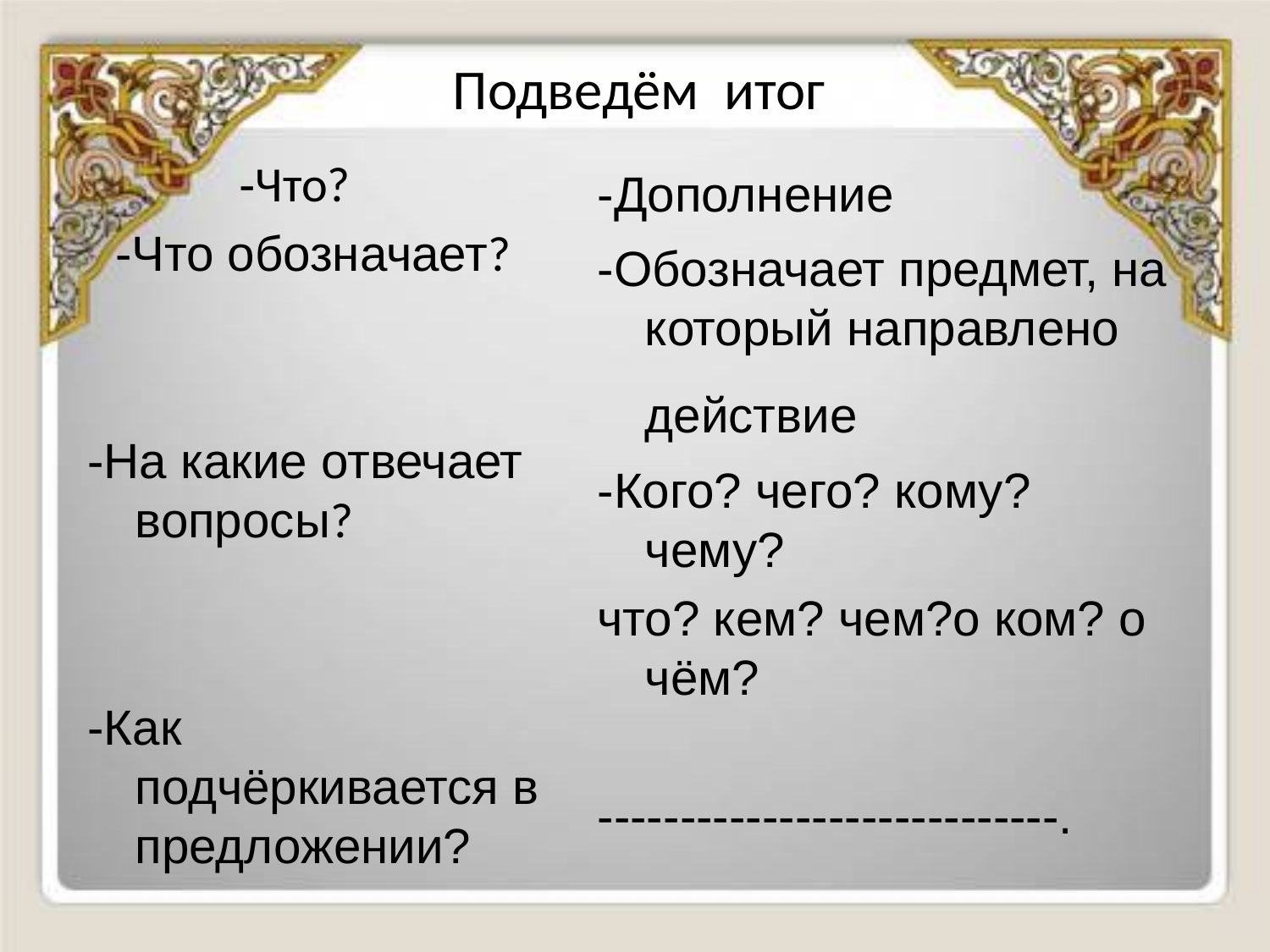

# Подведём  итог
           -Что?
  -Что обозначает?

-На какие отвечает вопросы?

-Как подчёркивается в предложении?
-Дополнение
-Обозначает предмет, на который направлено действие
-Кого? чего? кому? чему?
что? кем? чем?о ком? о чём?

----------------------------.